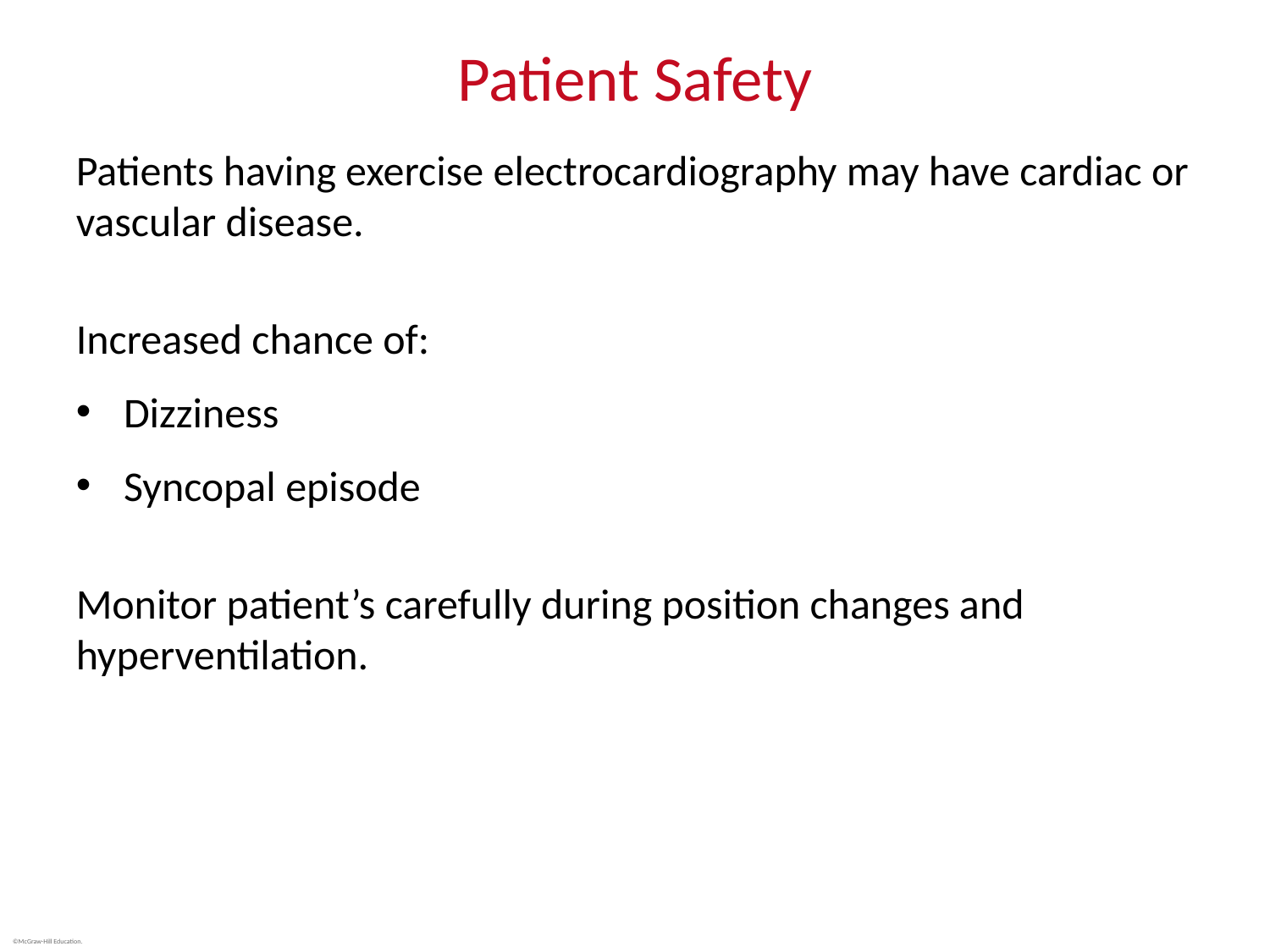

# Patient Safety
Patients having exercise electrocardiography may have cardiac or vascular disease.
Increased chance of:
Dizziness
Syncopal episode
Monitor patient’s carefully during position changes and hyperventilation.